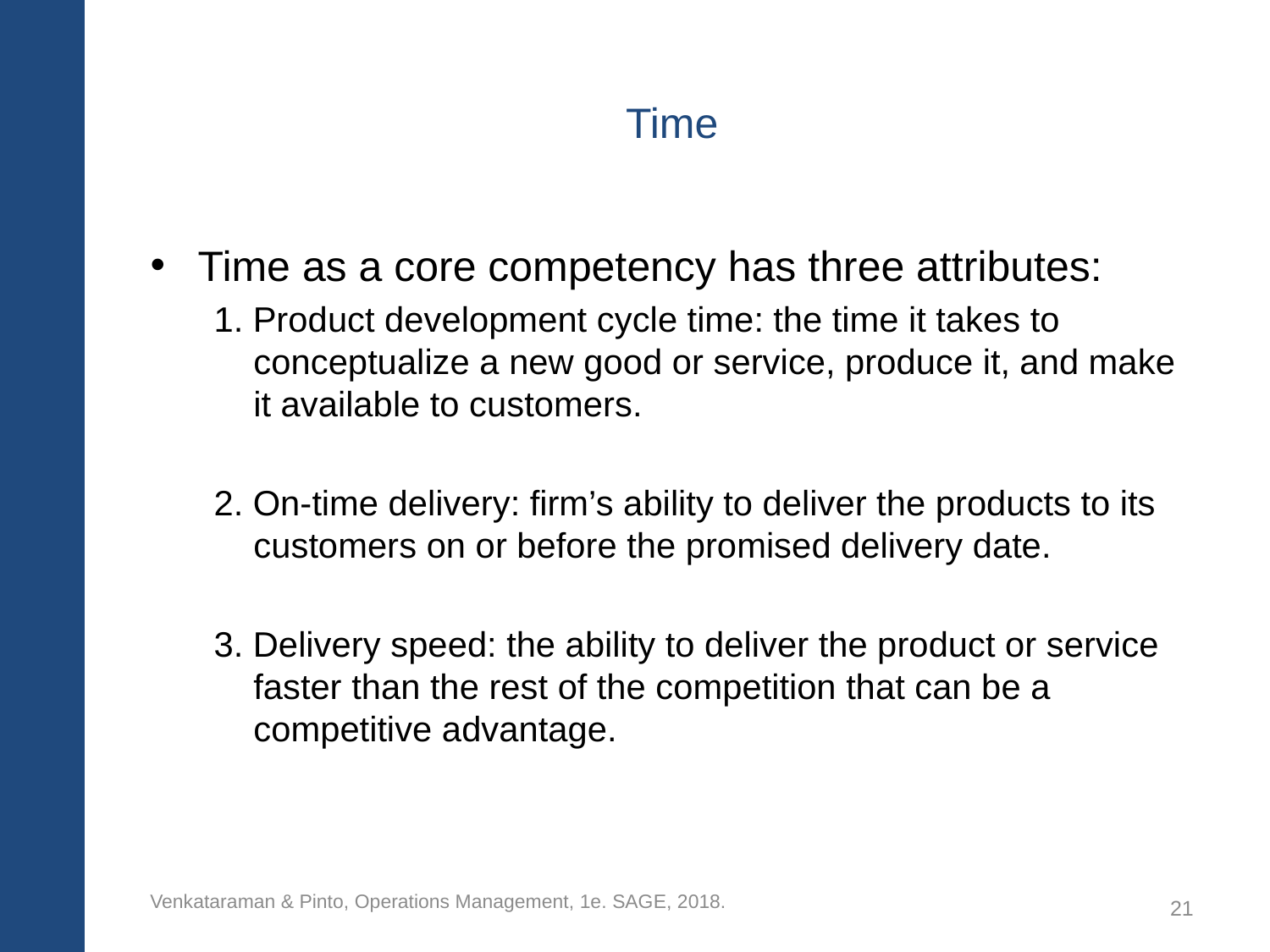

# Time
Time as a core competency has three attributes:
1. Product development cycle time: the time it takes to conceptualize a new good or service, produce it, and make it available to customers.

2. On-time delivery: firm’s ability to deliver the products to its customers on or before the promised delivery date.

3. Delivery speed: the ability to deliver the product or service faster than the rest of the competition that can be a competitive advantage.
Venkataraman & Pinto, Operations Management, 1e. SAGE, 2018.
21